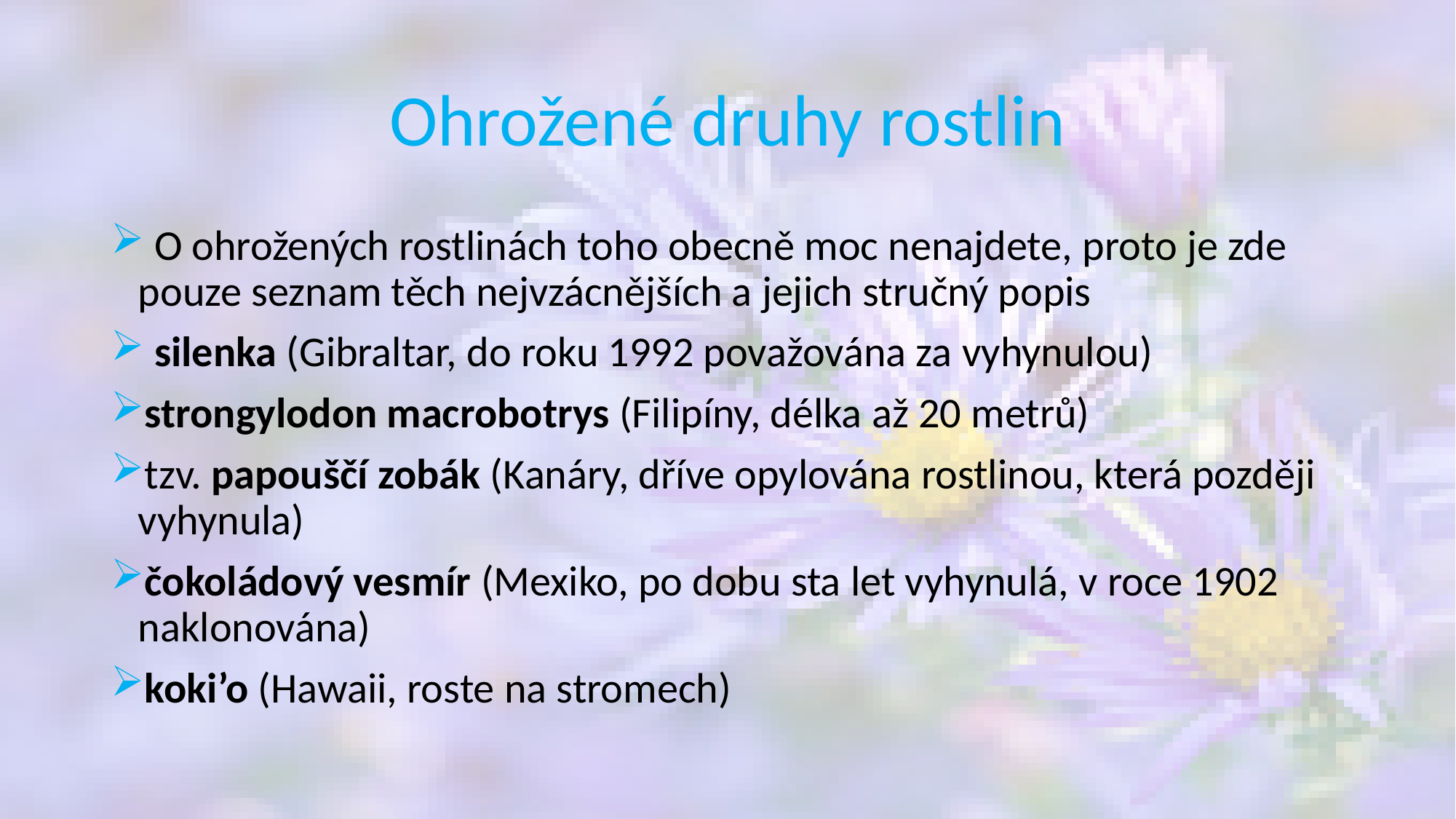

# Ohrožené druhy rostlin
 O ohrožených rostlinách toho obecně moc nenajdete, proto je zde pouze seznam těch nejvzácnějších a jejich stručný popis
 silenka (Gibraltar, do roku 1992 považována za vyhynulou)
strongylodon macrobotrys (Filipíny, délka až 20 metrů)
tzv. papouščí zobák (Kanáry, dříve opylována rostlinou, která později vyhynula)
čokoládový vesmír (Mexiko, po dobu sta let vyhynulá, v roce 1902 naklonována)
koki’o (Hawaii, roste na stromech)